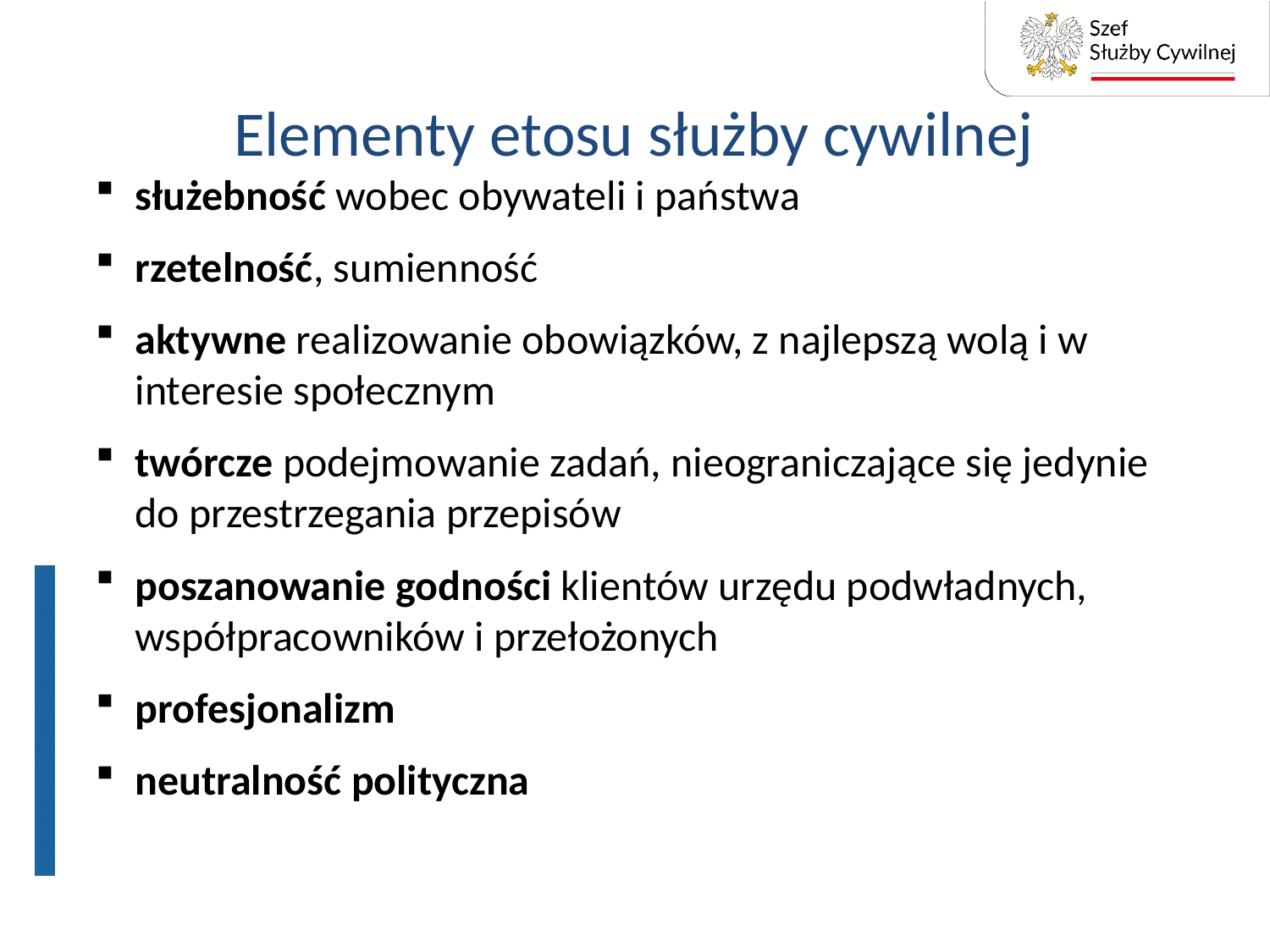

# Elementy etosu służby cywilnej
służebność wobec obywateli i państwa
rzetelność, sumienność
aktywne realizowanie obowiązków, z najlepszą wolą i w interesie społecznym
twórcze podejmowanie zadań, nieograniczające się jedynie do przestrzegania przepisów
poszanowanie godności klientów urzędu podwładnych, współpracowników i przełożonych
profesjonalizm
neutralność polityczna